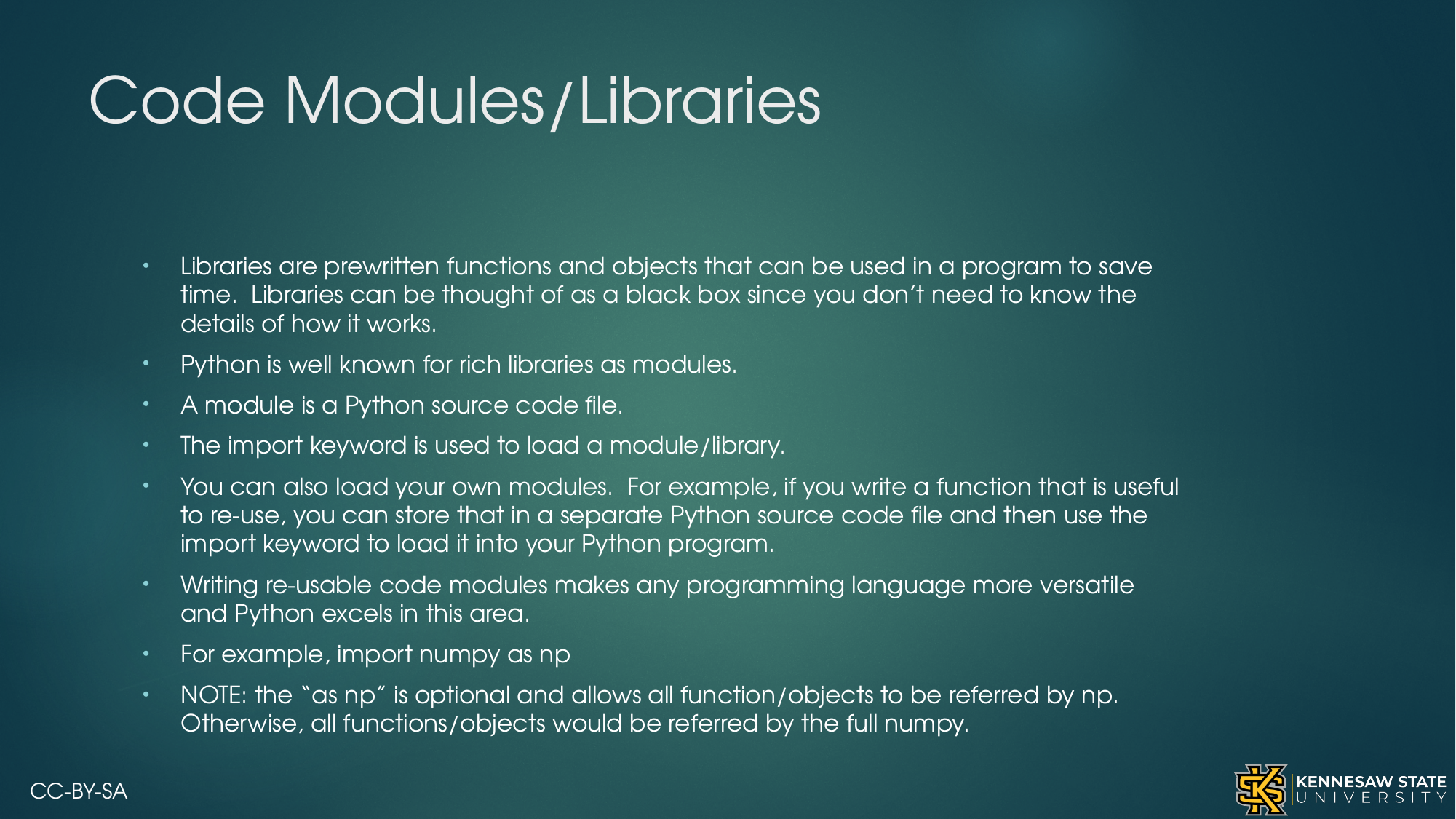

# Code Modules/Libraries
Libraries are prewritten functions and objects that can be used in a program to save time.  Libraries can be thought of as a black box since you don’t need to know the details of how it works.
Python is well known for rich libraries as modules.
A module is a Python source code file.
The import keyword is used to load a module/library.
You can also load your own modules.  For example, if you write a function that is useful to re-use, you can store that in a separate Python source code file and then use the import keyword to load it into your Python program.
Writing re-usable code modules makes any programming language more versatile and Python excels in this area.
For example, import numpy as np
NOTE: the “as np” is optional and allows all function/objects to be referred by np.  Otherwise, all functions/objects would be referred by the full numpy.